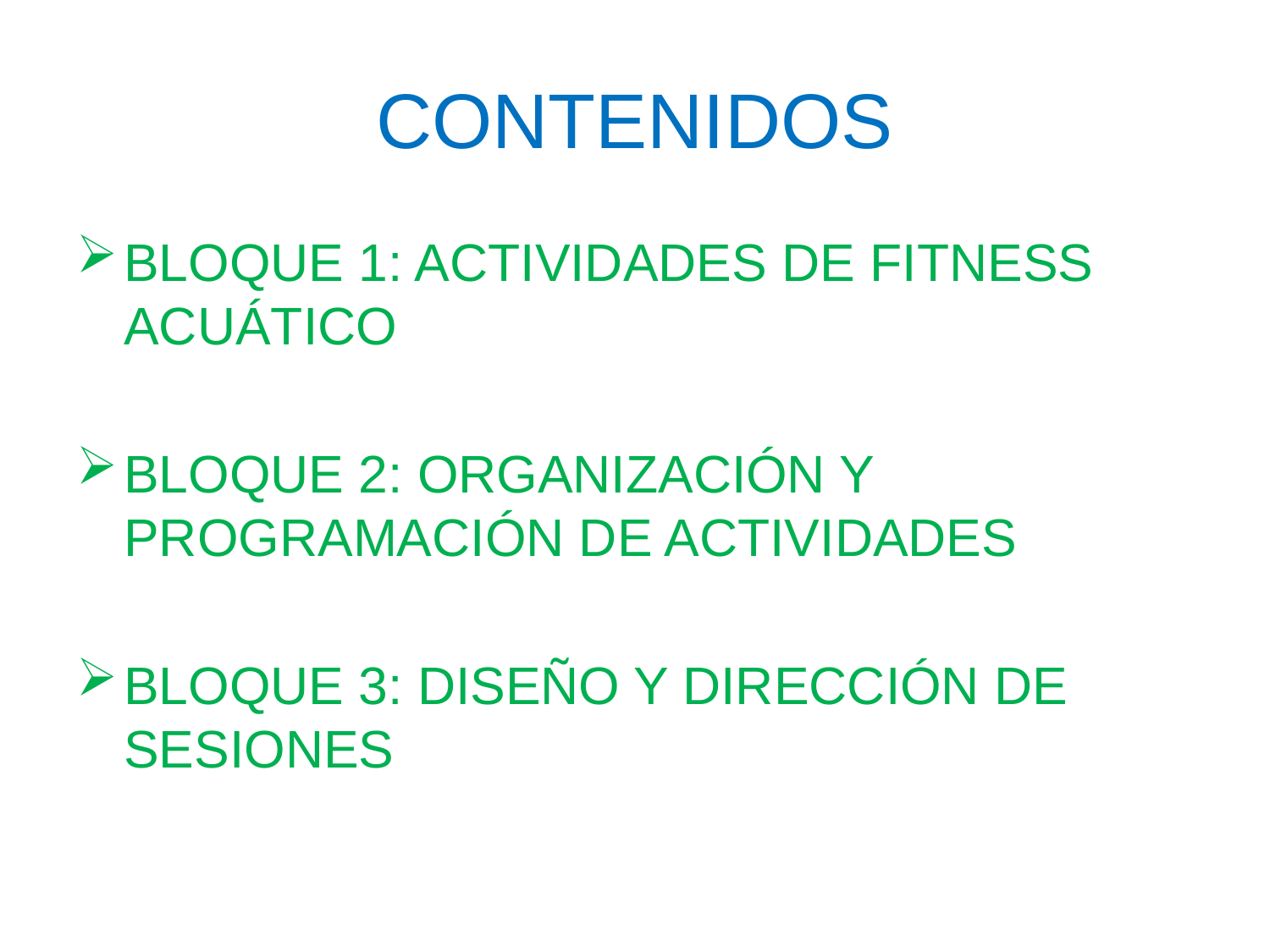

# CONTENIDOS
BLOQUE 1: ACTIVIDADES DE FITNESS ACUÁTICO

BLOQUE 2: ORGANIZACIÓN Y PROGRAMACIÓN DE ACTIVIDADES

BLOQUE 3: DISEÑO Y DIRECCIÓN DE SESIONES